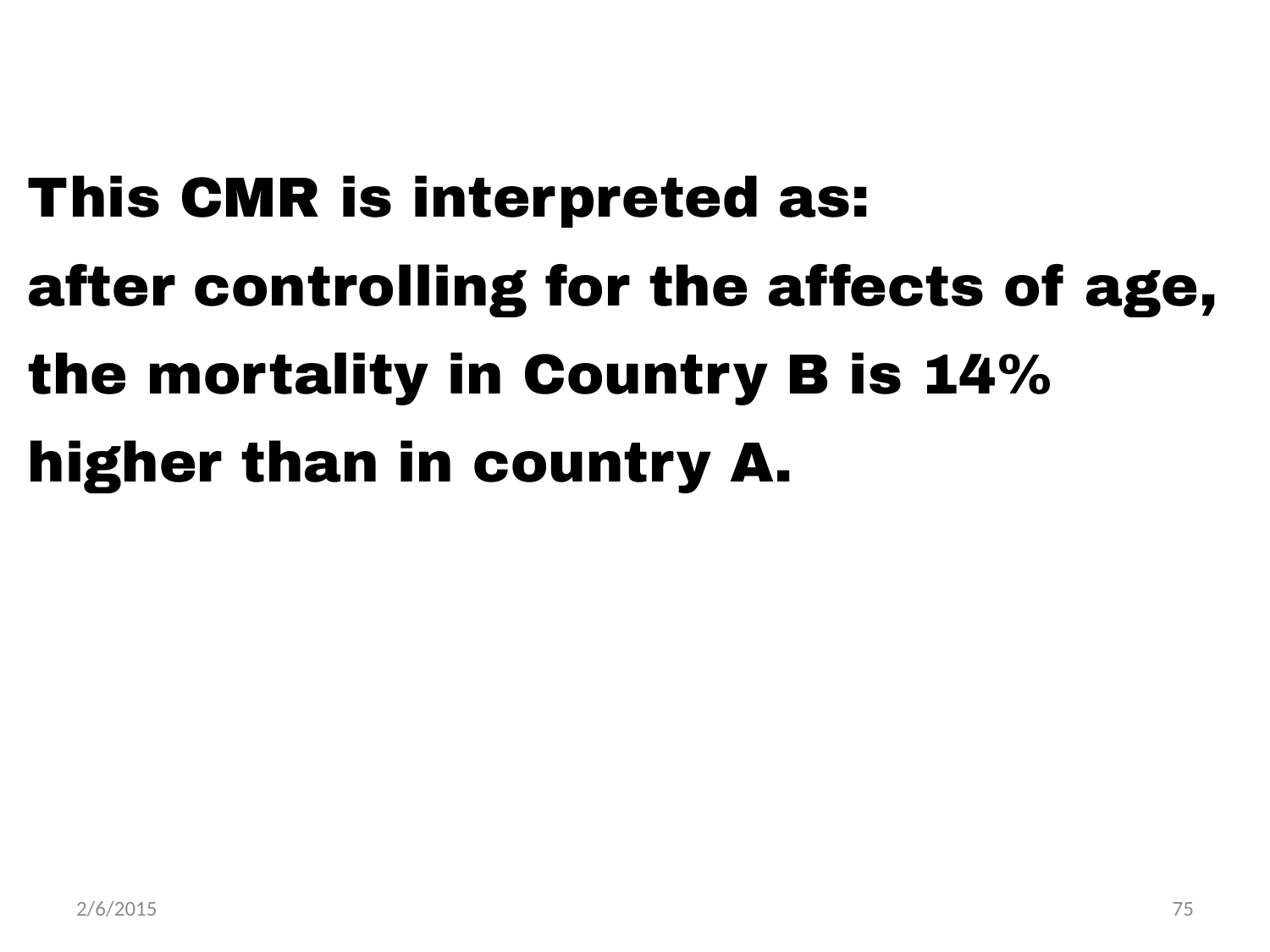

This CMR is interpreted as:
after controlling for the affects of age, the mortality in Country B is 14% higher than in country A.
2/6/2015
75